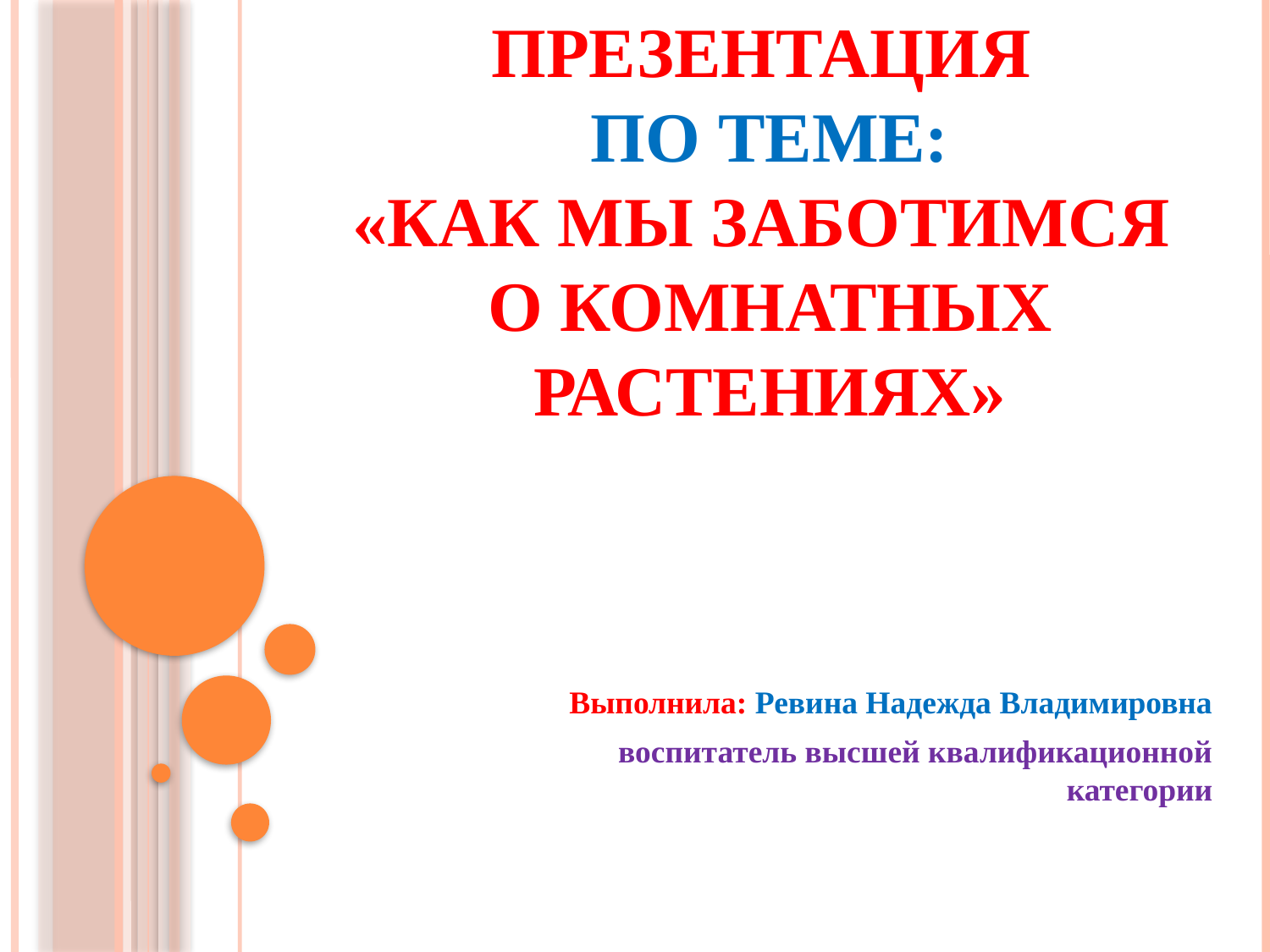

# Презентация по теме: «Как мы заботимся о комнатных растениях»
Выполнила: Ревина Надежда Владимировна
воспитатель высшей квалификационной категории